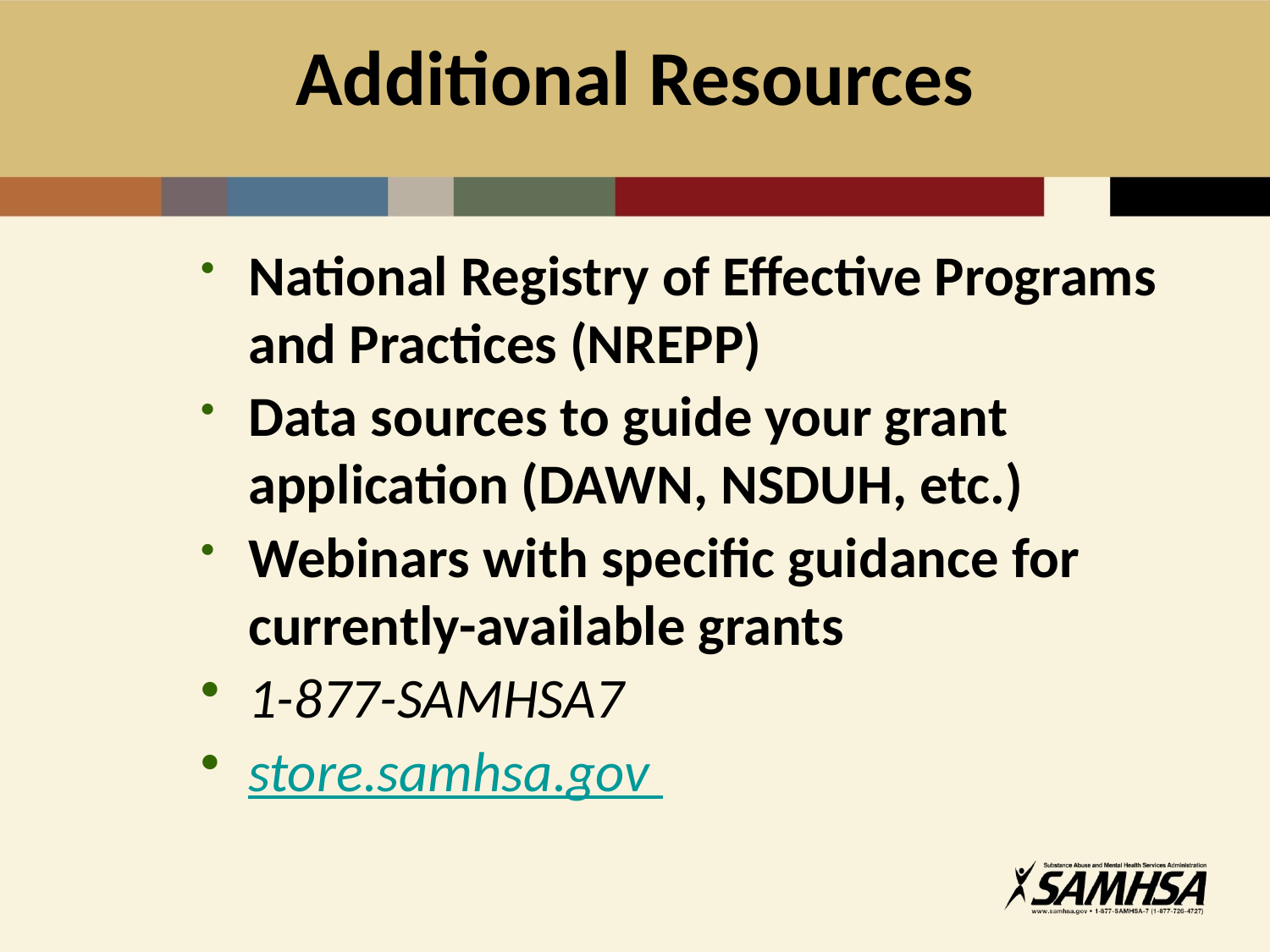

# Additional Resources
National Registry of Effective Programs and Practices (NREPP)
Data sources to guide your grant application (DAWN, NSDUH, etc.)
Webinars with specific guidance for currently-available grants
1-877-SAMHSA7
store.samhsa.gov